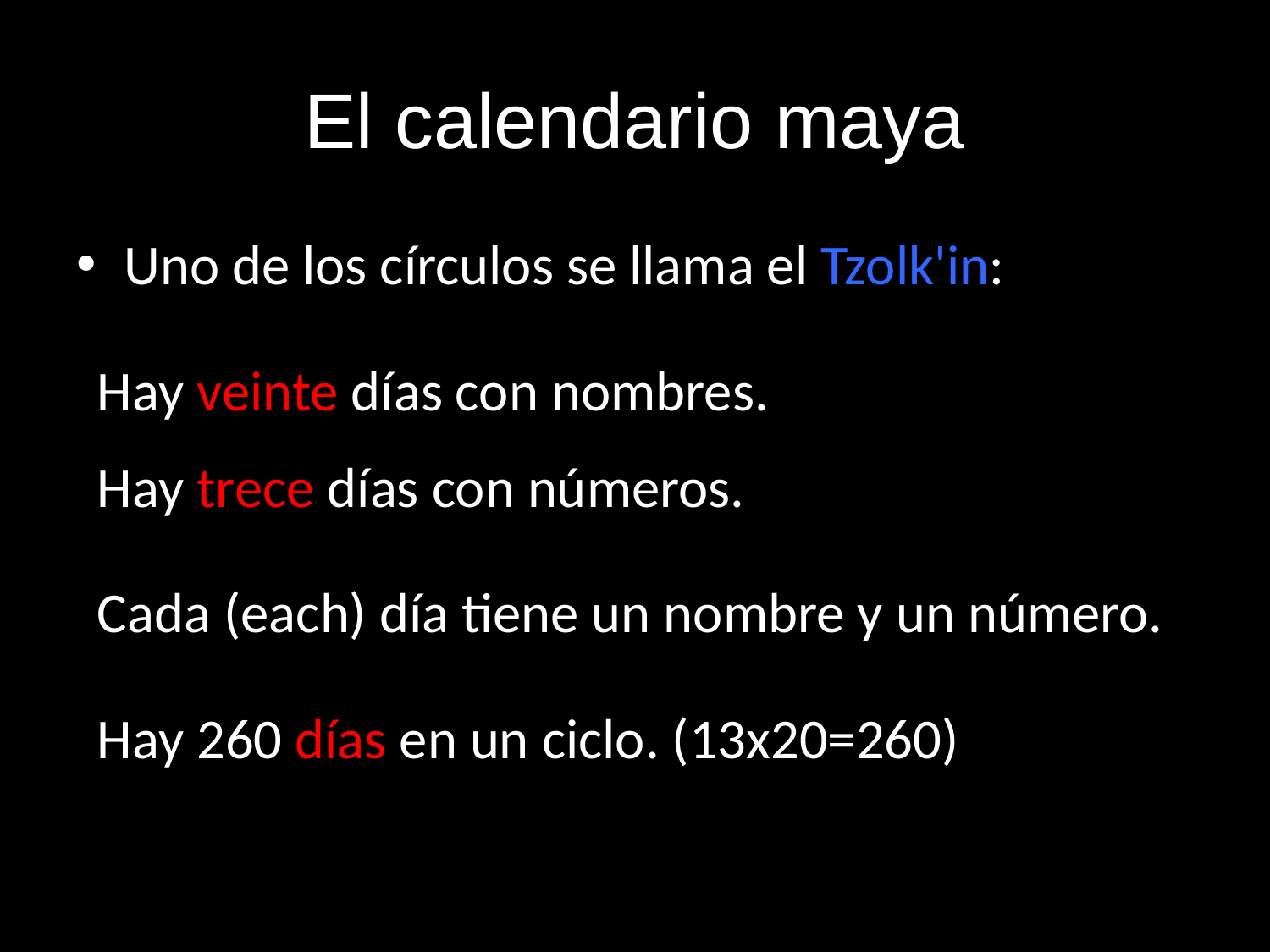

# El calendario maya
Uno de los círculos se llama el Tzolk'in:
Hay veinte días con nombres.
Hay trece días con números.

Cada (each) día tiene un nombre y un número.

Hay 260 días en un ciclo. (13x20=260)